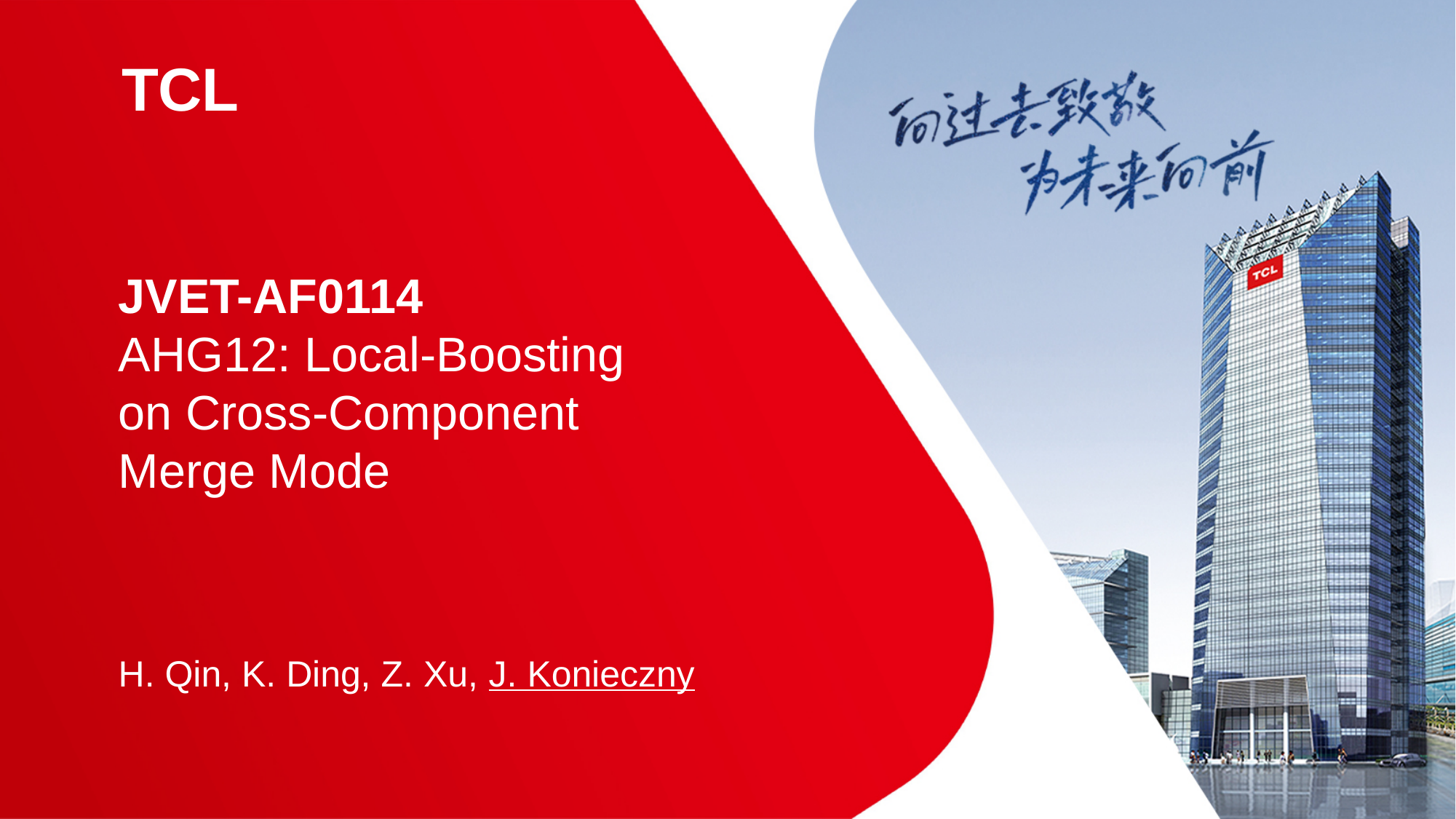

TCL
JVET-AF0114
AHG12: Local-Boosting on Cross-Component Merge Mode
H. Qin, K. Ding, Z. Xu, J. Konieczny